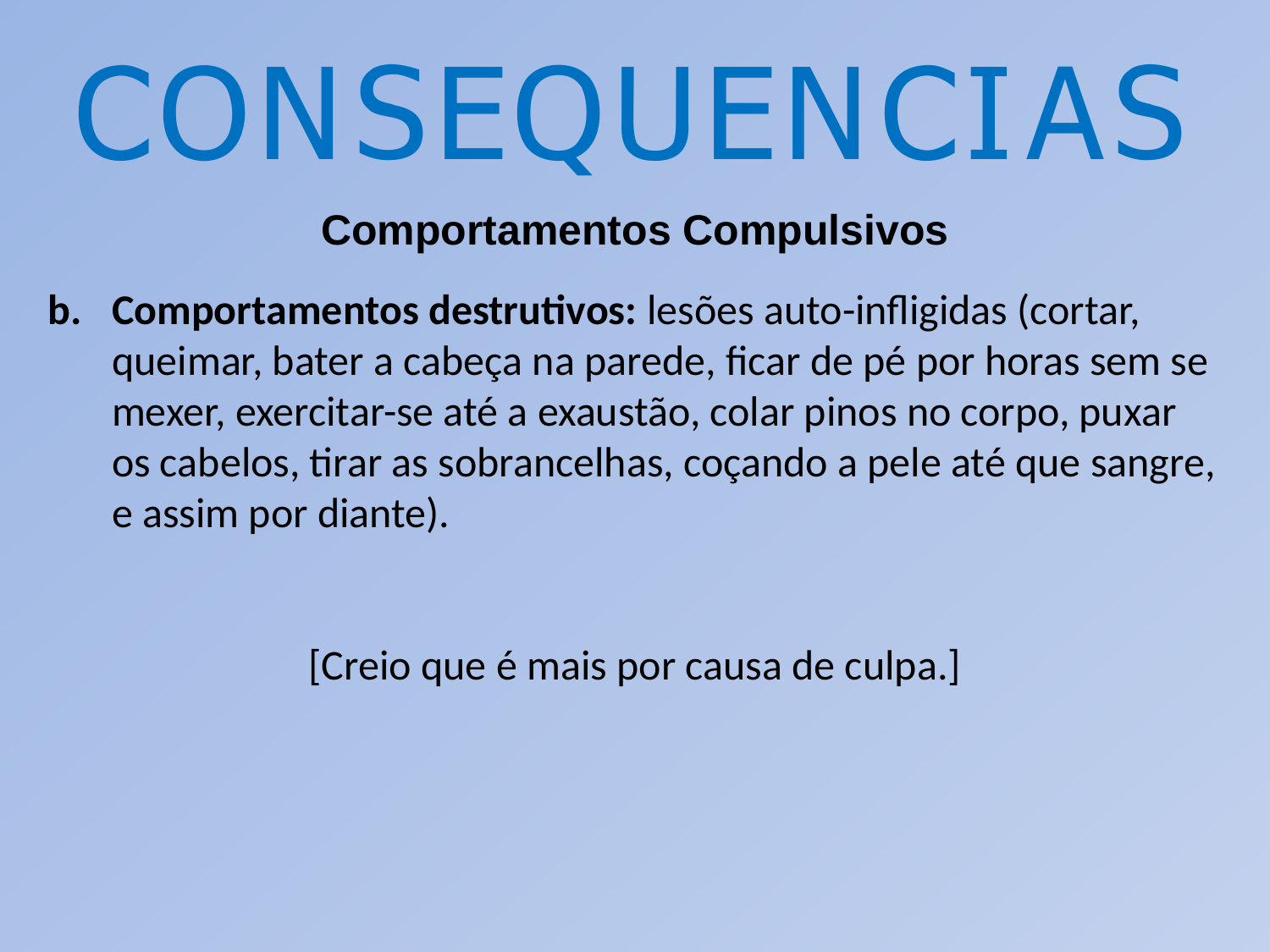

CONSEQUENCIAS

Comportamentos Compulsivos

Comportamentos destrutivos: lesões auto-infligidas (cortar, queimar, bater a cabeça na parede, ficar de pé por horas sem se mexer, exercitar-se até a exaustão, colar pinos no corpo, puxar os cabelos, tirar as sobrancelhas, coçando a pele até que sangre, e assim por diante).

[Creio que é mais por causa de culpa.]